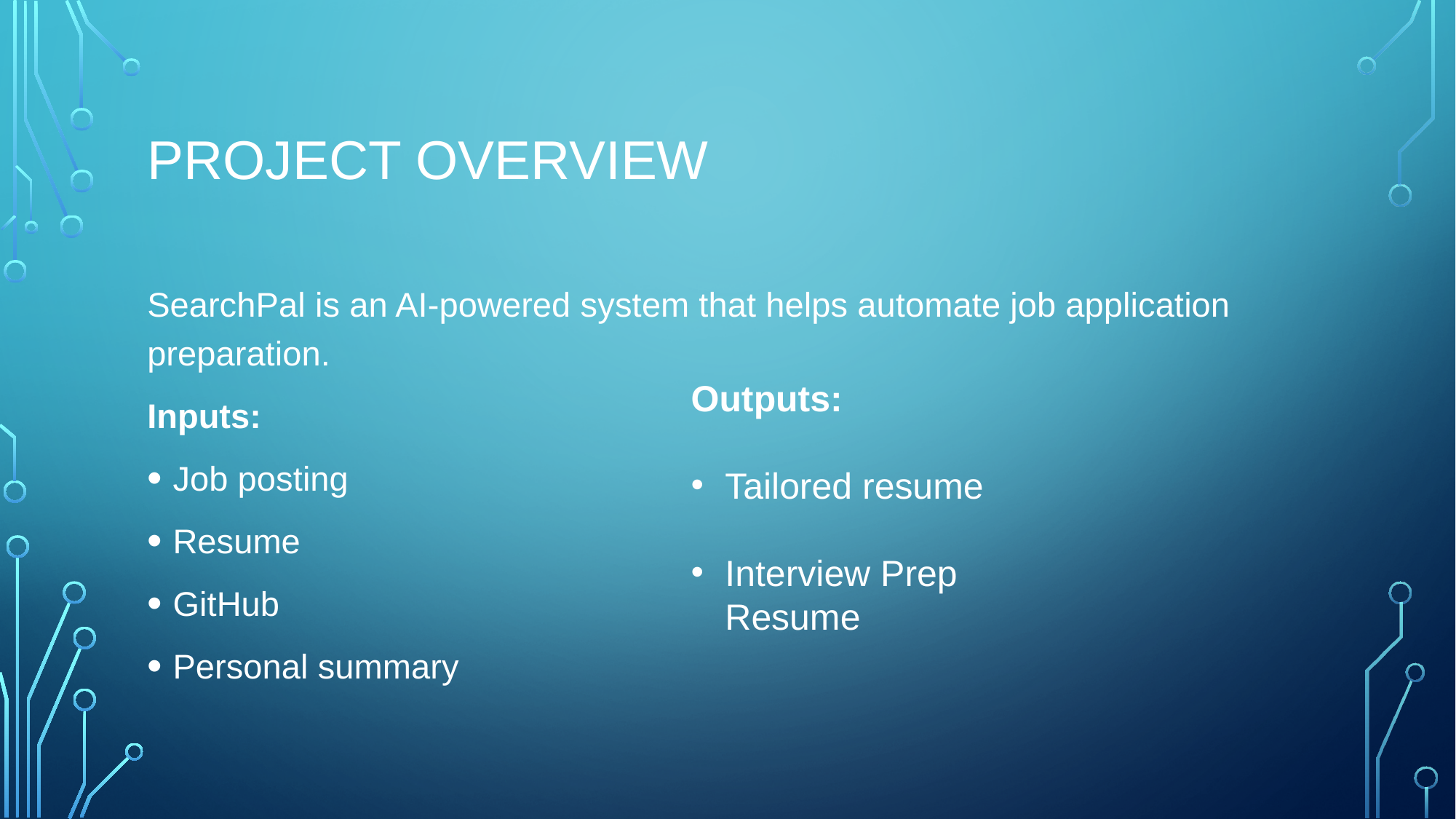

# Project Overview
SearchPal is an AI-powered system that helps automate job application preparation.
Inputs:
Job posting
Resume
GitHub
Personal summary

Outputs:
Tailored resume
Interview Prep Resume